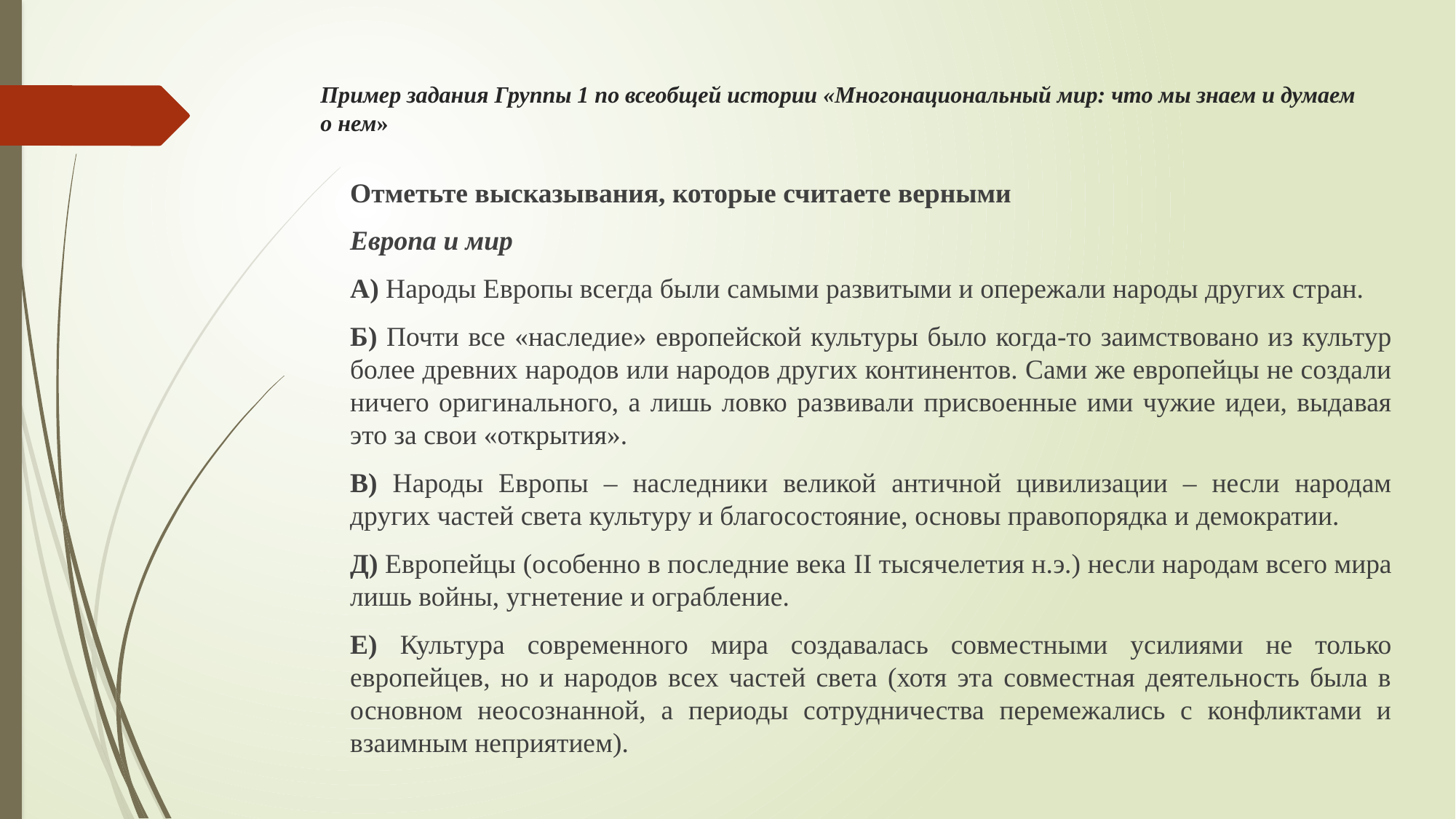

# Пример задания Группы 1 по всеобщей истории «Многонациональный мир: что мы знаем и думаем о нем»
Отметьте высказывания, которые считаете верными
Европа и мир
А) Народы Европы всегда были самыми развитыми и опережали народы других стран.
Б) Почти все «наследие» европейской культуры было когда-то заимствовано из культур более древних народов или народов других континентов. Сами же европейцы не создали ничего оригинального, а лишь ловко развивали присвоенные ими чужие идеи, выдавая это за свои «открытия».
В) Народы Европы – наследники великой античной цивилизации – несли народам других частей света культуру и благосостояние, основы правопорядка и демократии.
Д) Европейцы (особенно в последние века II тысячелетия н.э.) несли народам всего мира лишь войны, угнетение и ограбление.
Е) Культура современного мира создавалась совместными усилиями не только европейцев, но и народов всех частей света (хотя эта совместная деятельность была в основном неосознанной, а периоды сотрудничества перемежались с конфликтами и взаимным неприятием).